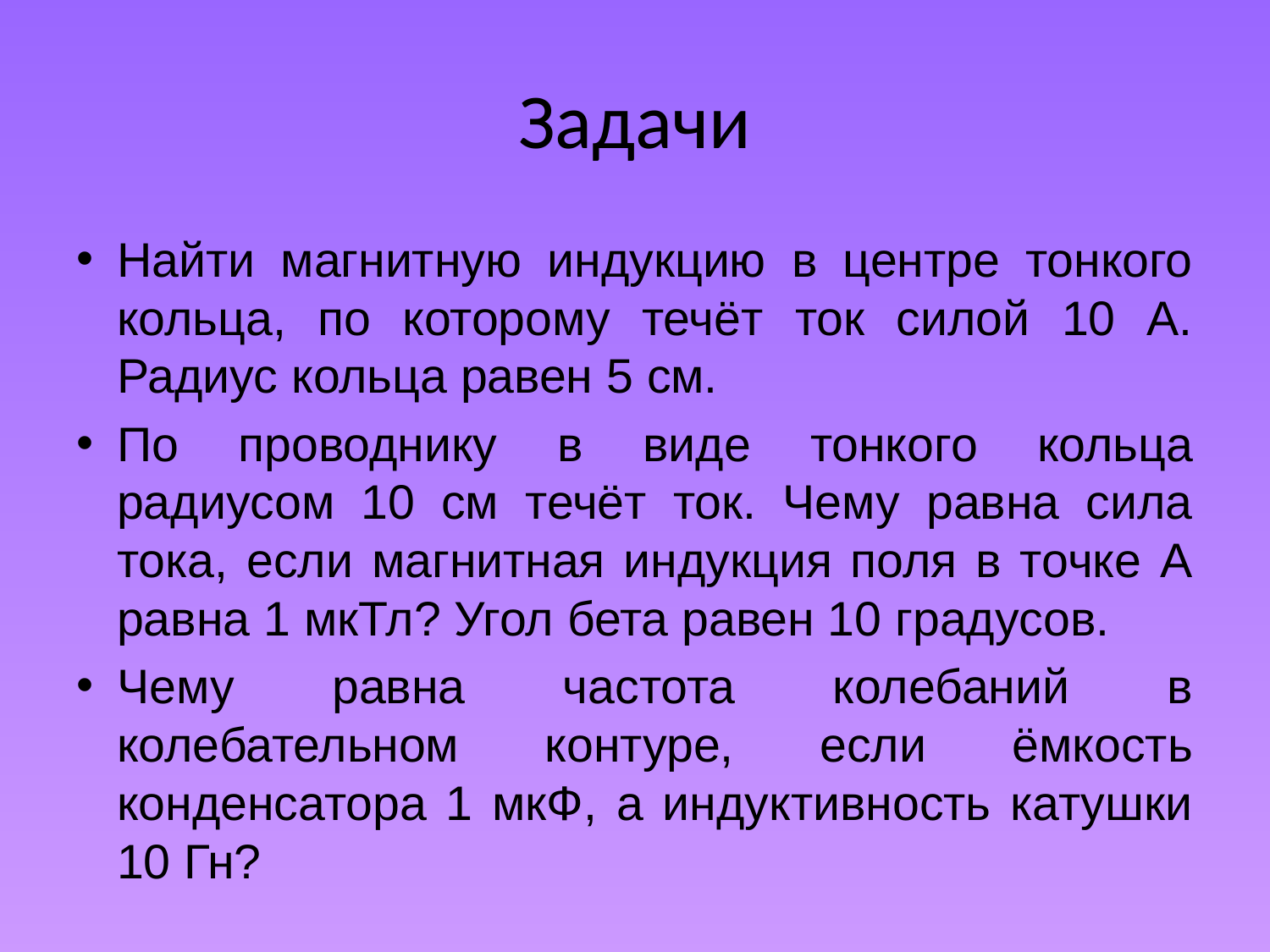

# Задачи
Найти магнитную индукцию в центре тонкого кольца, по которому течёт ток силой 10 А. Радиус кольца равен 5 см.
По проводнику в виде тонкого кольца радиусом 10 см течёт ток. Чему равна сила тока, если магнитная индукция поля в точке А равна 1 мкТл? Угол бета равен 10 градусов.
Чему равна частота колебаний в колебательном контуре, если ёмкость конденсатора 1 мкФ, а индуктивность катушки 10 Гн?